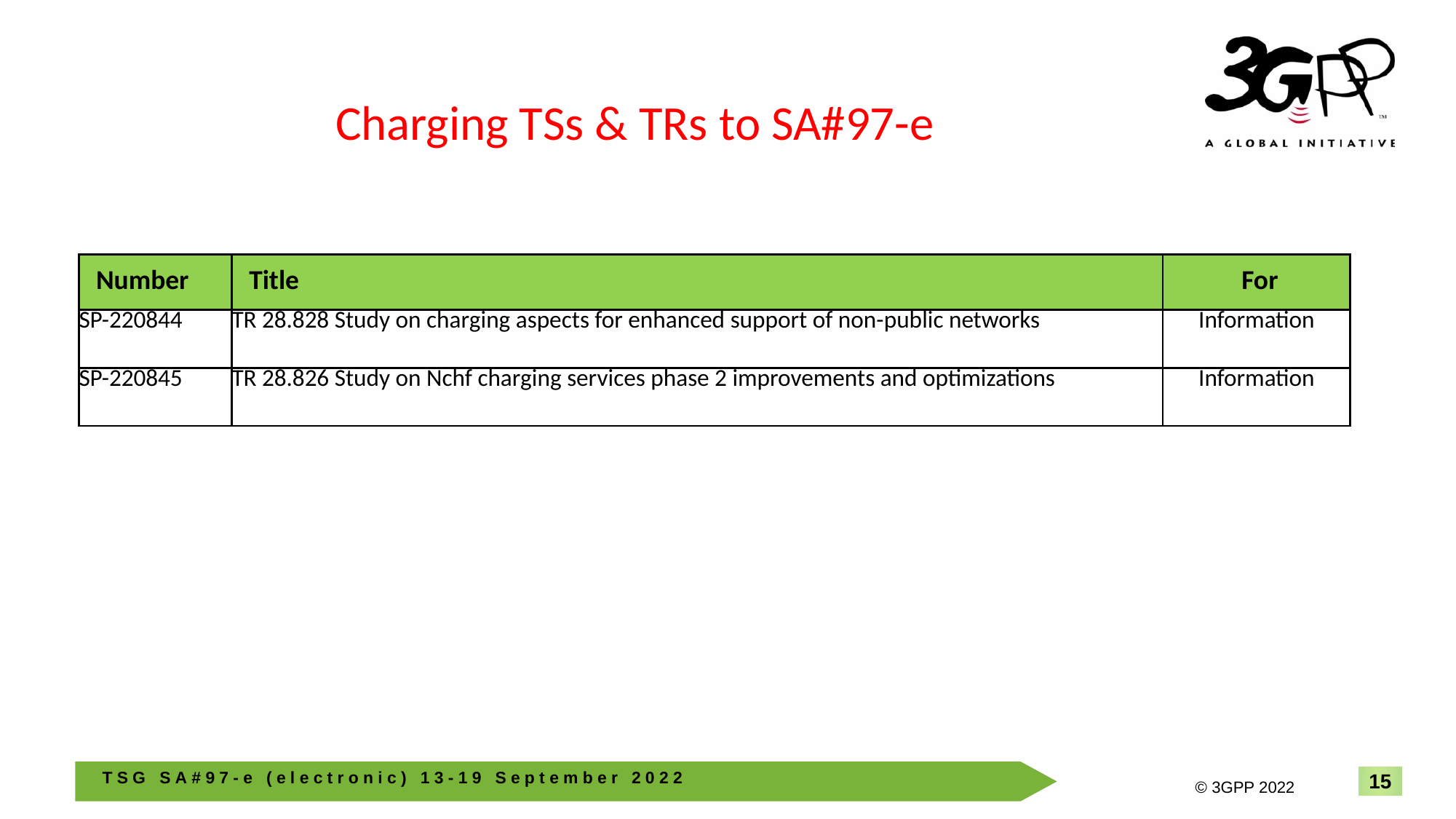

Charging TSs & TRs to SA#97-e
| Number | Title | For |
| --- | --- | --- |
| SP-220844 | TR 28.828 Study on charging aspects for enhanced support of non-public networks | Information |
| SP-220845 | TR 28.826 Study on Nchf charging services phase 2 improvements and optimizations | Information |